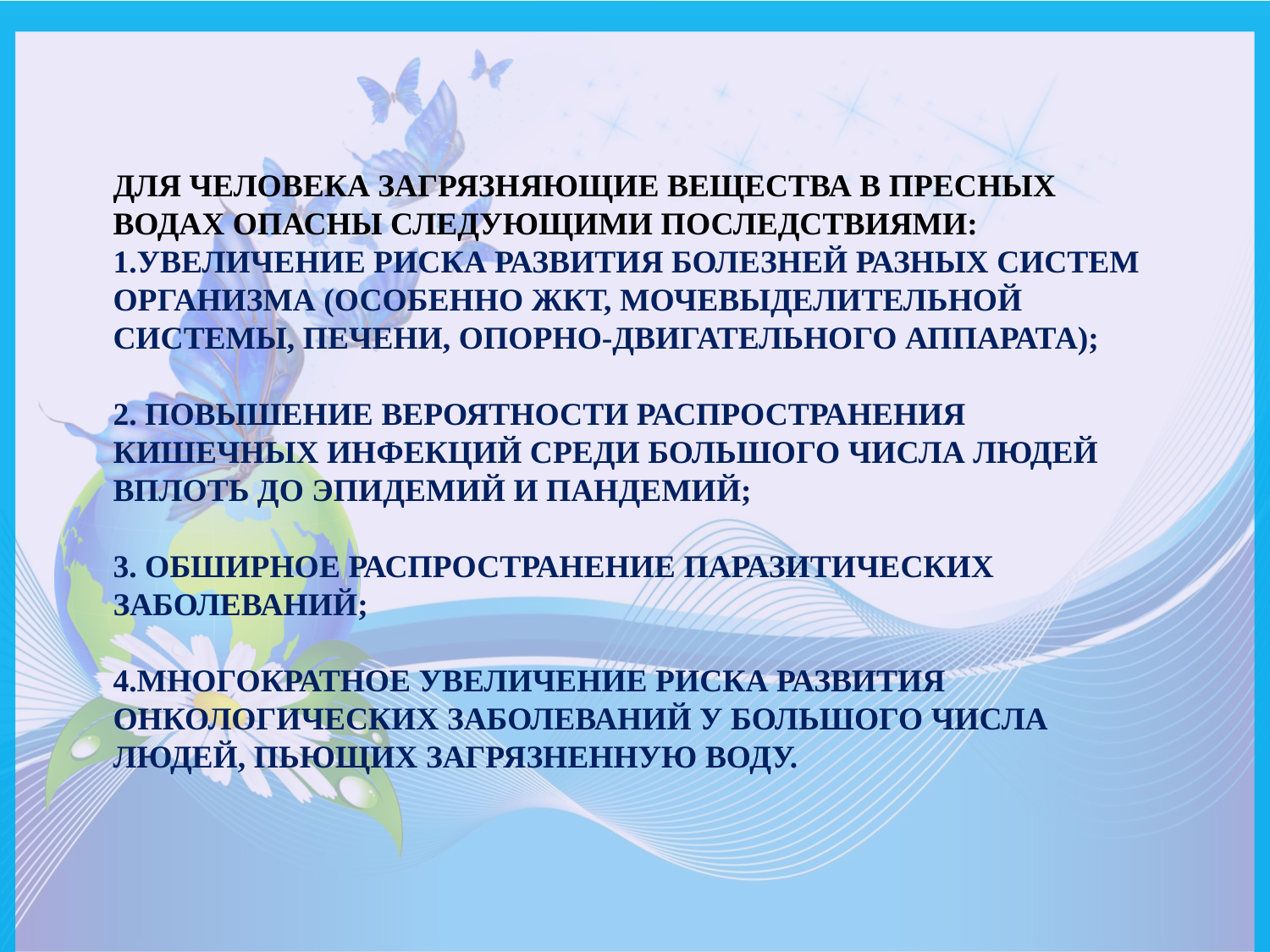

# Для человека загрязняющие вещества в пресных водах опасны следующими последствиями: 1.увеличение риска развития болезней разных систем организма (особенно ЖКТ, мочевыделительной системы, печени, опорно-двигательного аппарата); 2. повышение вероятности распространения кишечных инфекций среди большого числа людей вплоть до эпидемий и пандемий; 3. обширное распространение паразитических заболеваний; 4.многократное увеличение риска развития онкологических заболеваний у большого числа людей, пьющих загрязненную воду.